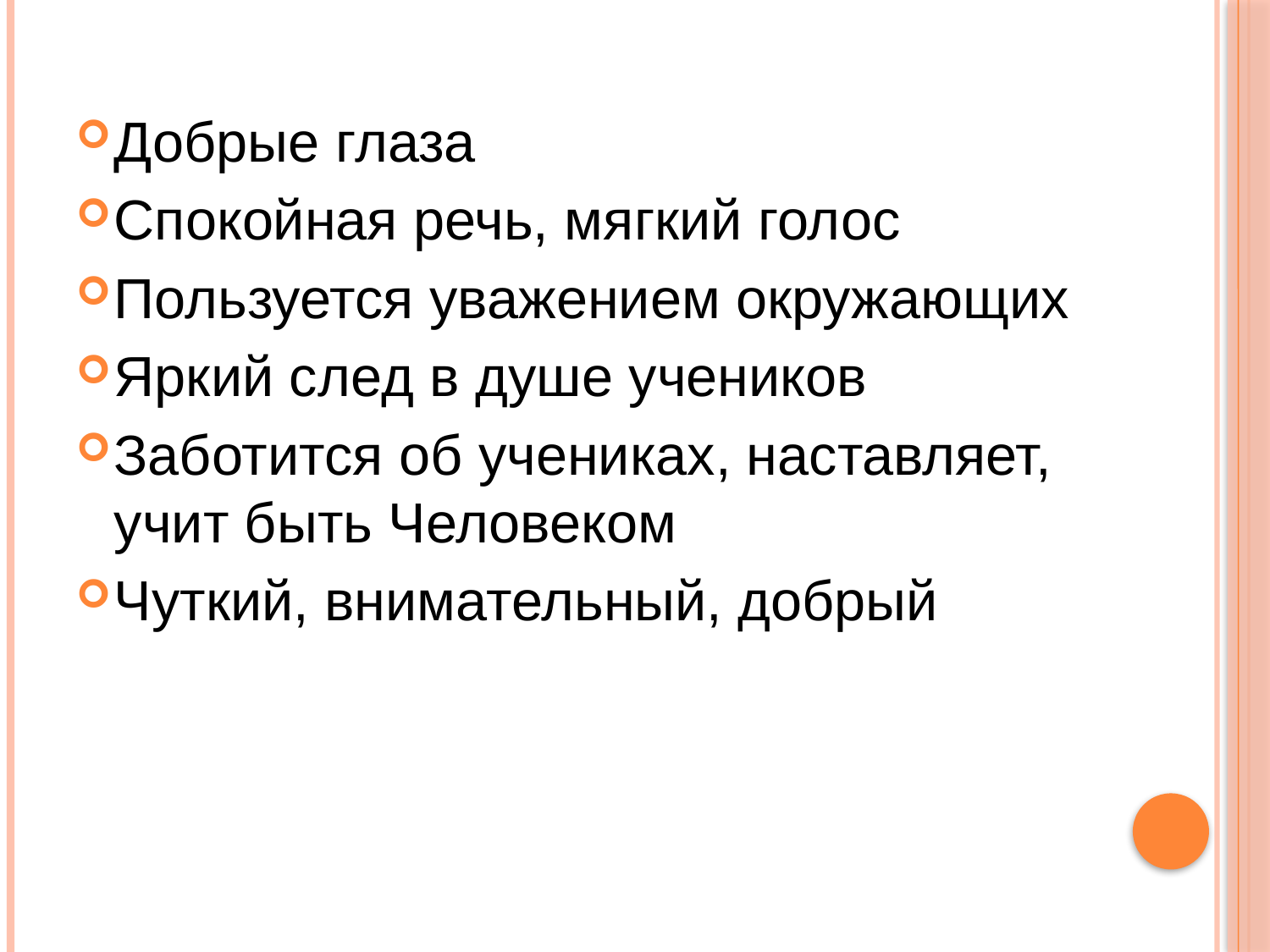

Добрые глаза
Спокойная речь, мягкий голос
Пользуется уважением окружающих
Яркий след в душе учеников
Заботится об учениках, наставляет, учит быть Человеком
Чуткий, внимательный, добрый